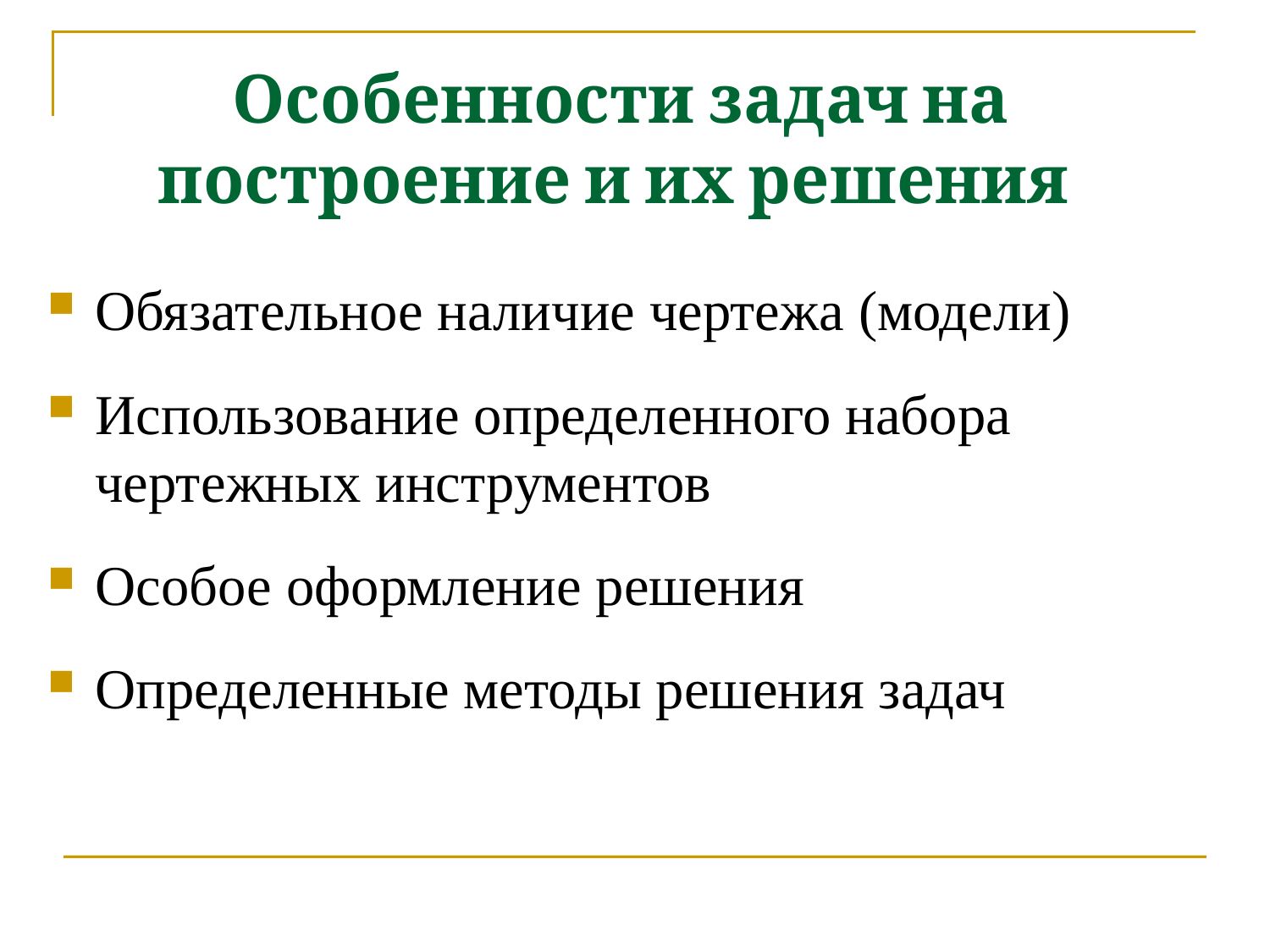

# Особенности задач на построение и их решения
Обязательное наличие чертежа (модели)

Использование определенного набора чертежных инструментов

Особое оформление решения

Определенные методы решения задач